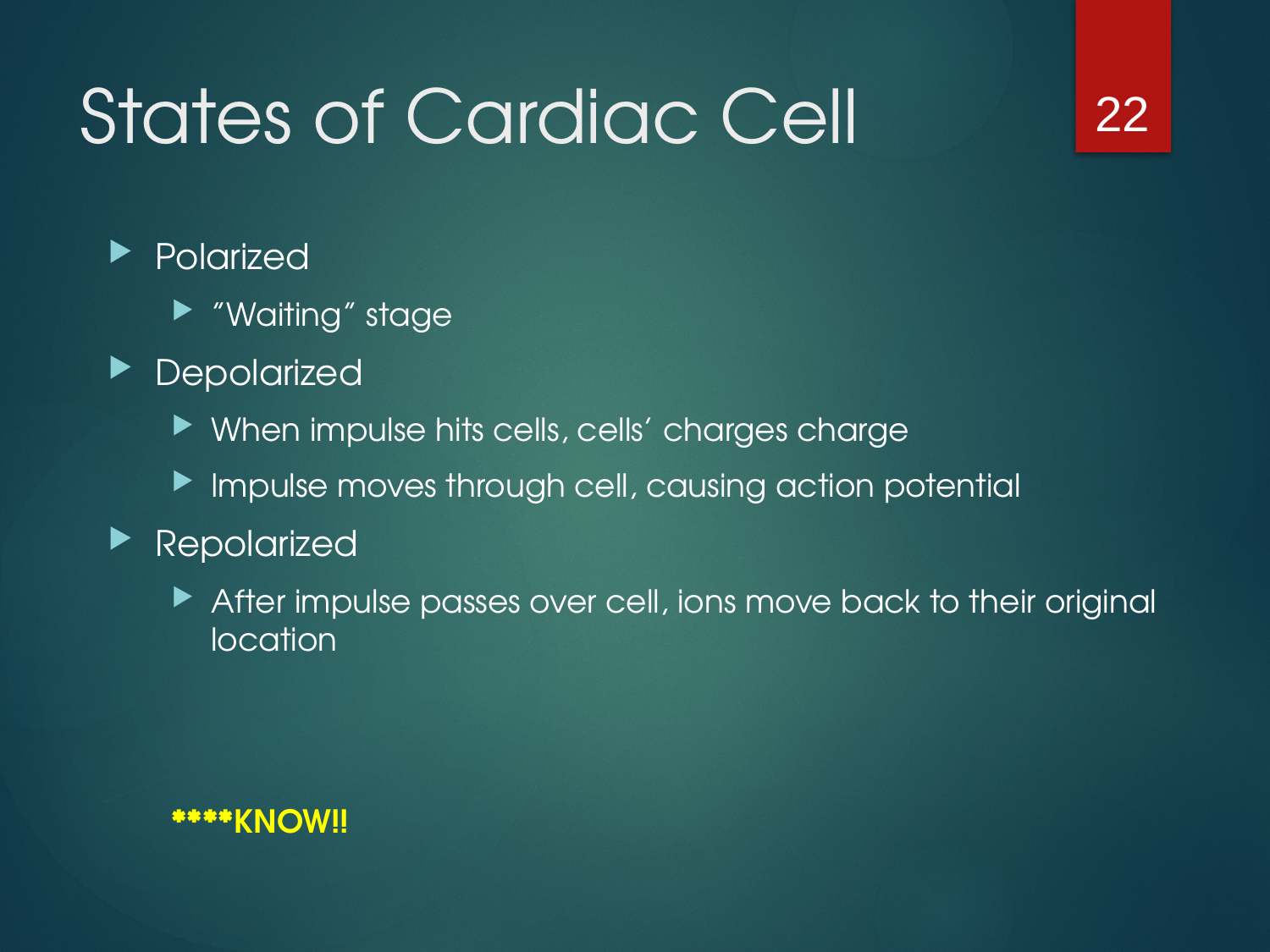

22
# States of Cardiac Cell
Polarized
”Waiting” stage
Depolarized
When impulse hits cells, cells’ charges charge
Impulse moves through cell, causing action potential
Repolarized
After impulse passes over cell, ions move back to their original location

****KNOW!!